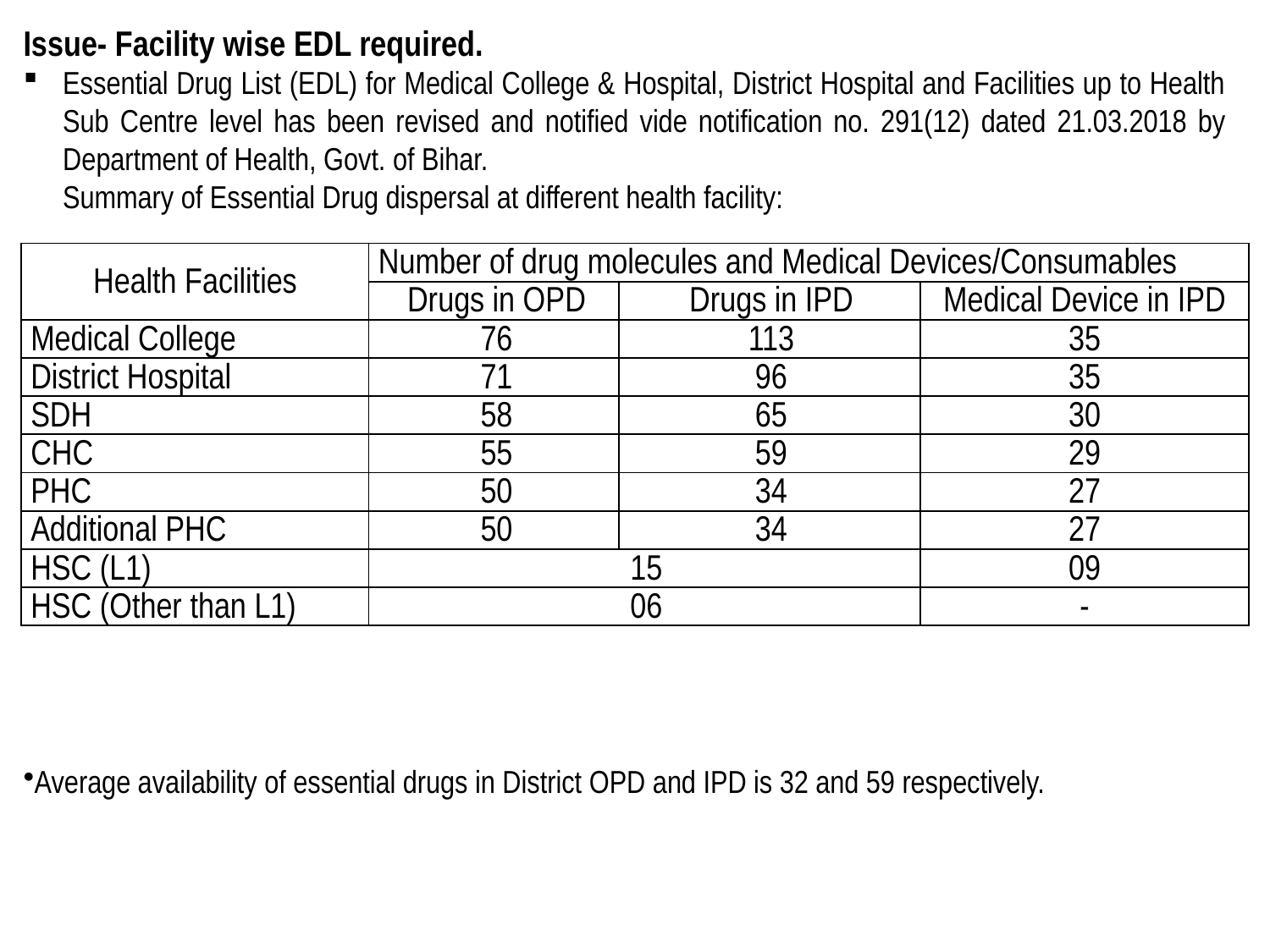

Issue- Facility wise EDL required.
Essential Drug List (EDL) for Medical College & Hospital, District Hospital and Facilities up to Health Sub Centre level has been revised and notified vide notification no. 291(12) dated 21.03.2018 by Department of Health, Govt. of Bihar.
	Summary of Essential Drug dispersal at different health facility:

Average availability of essential drugs in District OPD and IPD is 32 and 59 respectively.
| Health Facilities | Number of drug molecules and Medical Devices/Consumables |  |  |
| --- | --- | --- | --- |
|  | Drugs in OPD | Drugs in IPD | Medical Device in IPD |
| Medical College | 76 | 113 | 35 |
| District Hospital | 71 | 96 | 35 |
| SDH | 58 | 65 | 30 |
| CHC | 55 | 59 | 29 |
| PHC | 50 | 34 | 27 |
| Additional PHC | 50 | 34 | 27 |
| HSC (L1) | 15 |  | 09 |
| HSC (Other than L1) | 06 |  | - |